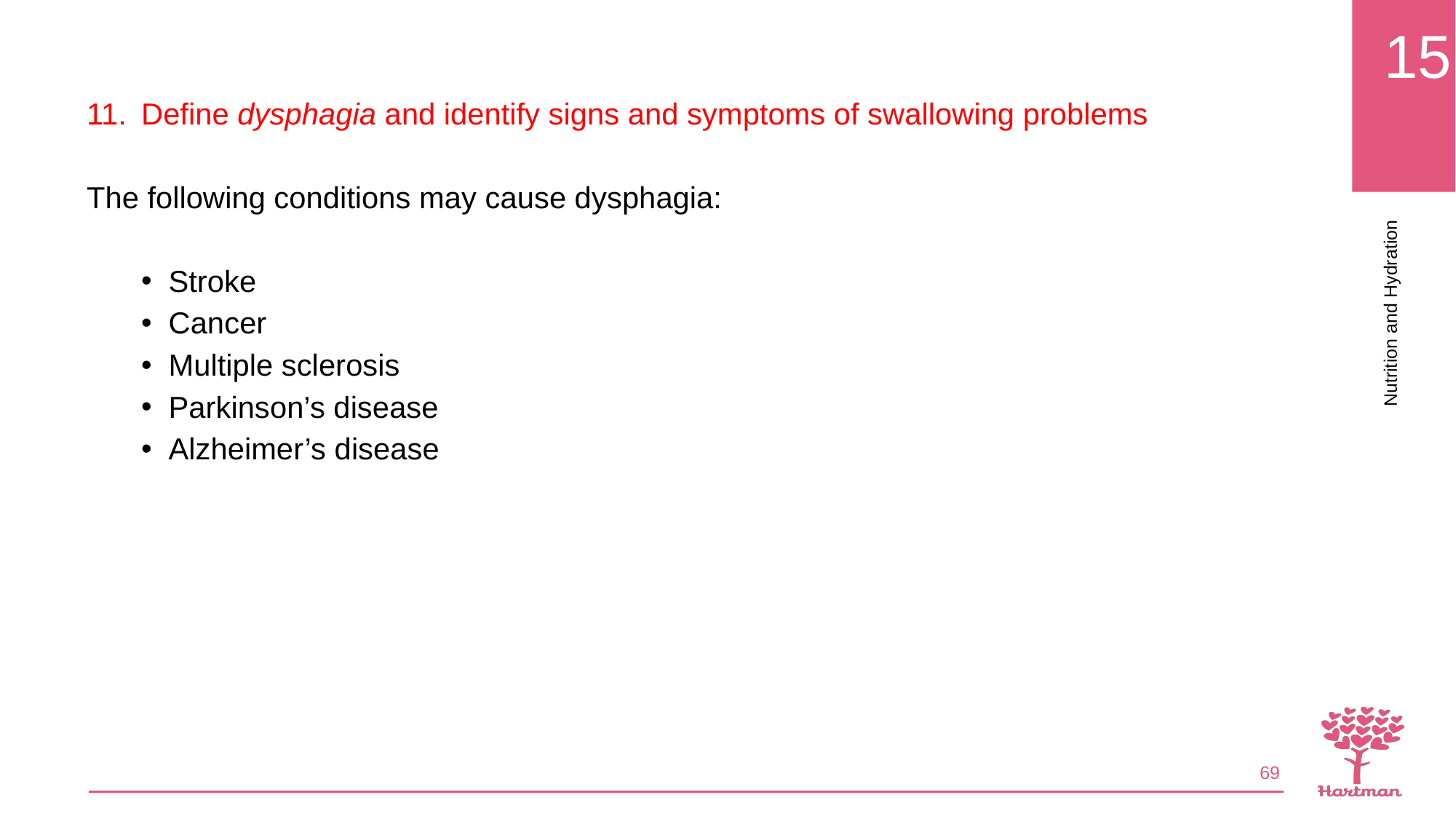

Define dysphagia and identify signs and symptoms of swallowing problems

The following conditions may cause dysphagia:

Stroke
Cancer
Multiple sclerosis
Parkinson’s disease
Alzheimer’s disease

69